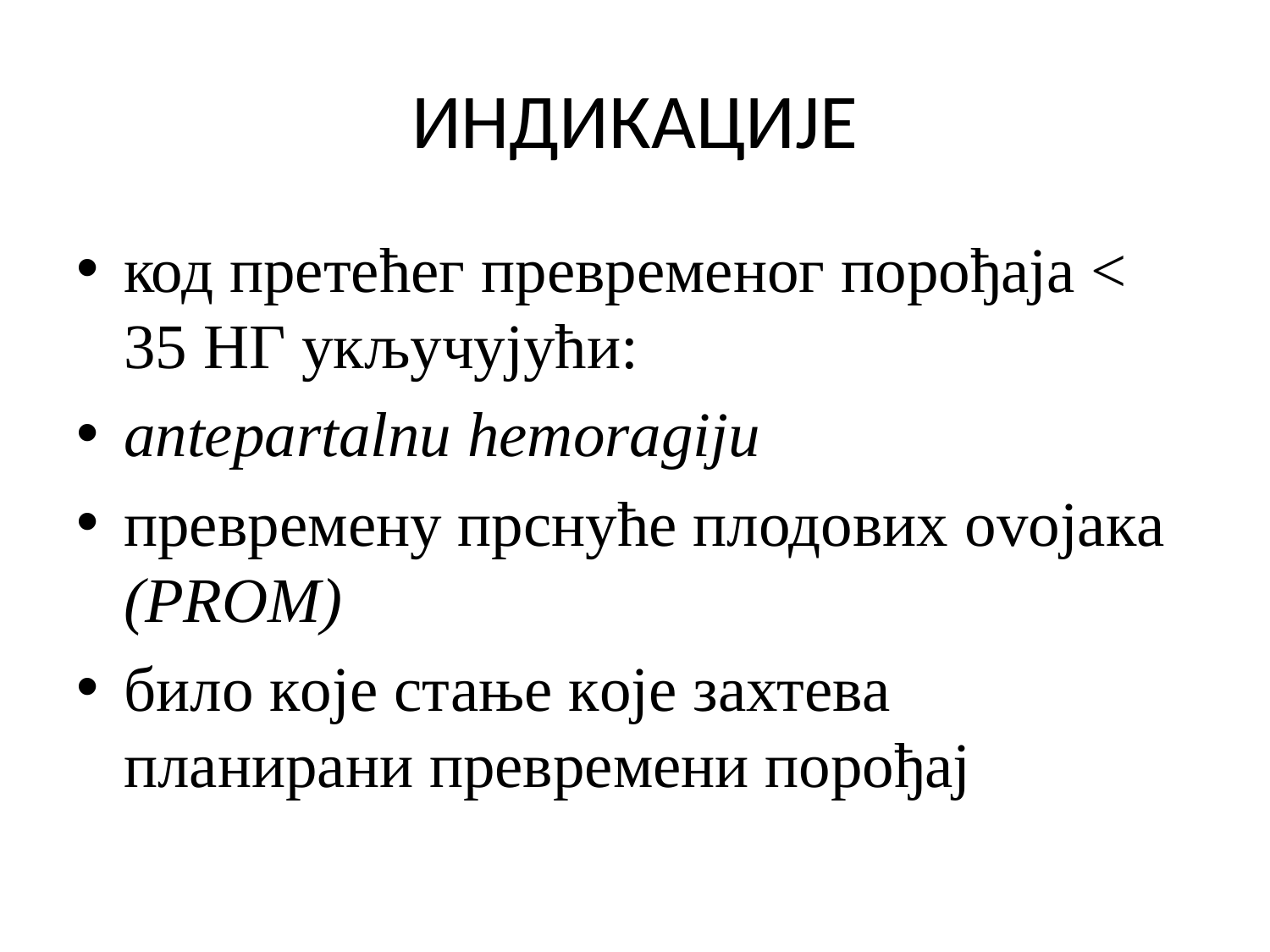

# ИНДИКАЦИЈЕ
код претећег превременог порођаја < 35 НГ укључујући:
antepartalnu hemoragiju
преврeмeну прснуће плодових ovoјакa (PROM)
било кoје стањe кoje зaхтeвa планирани превремени порођај